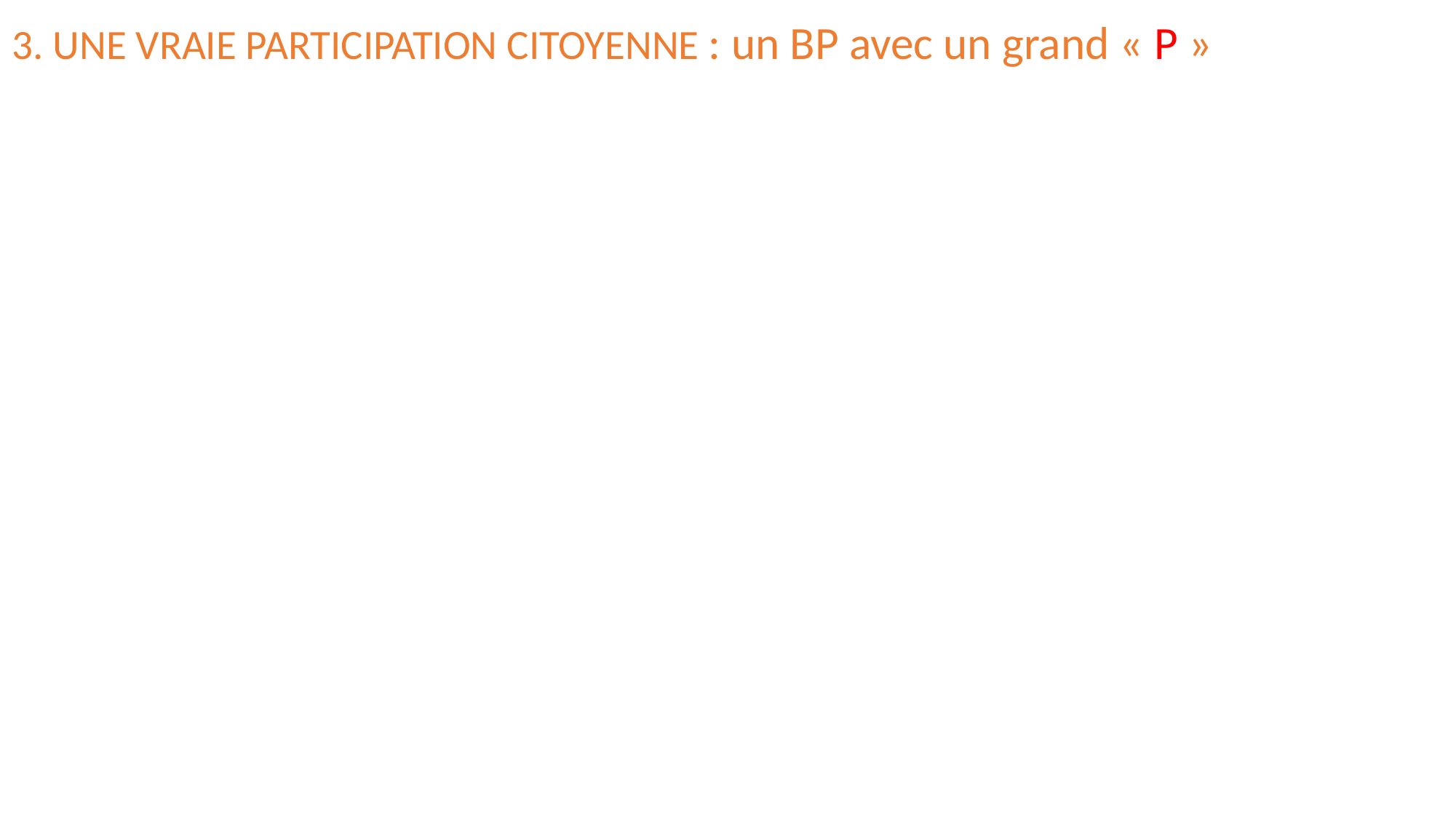

# 3. Une vraie participation citoyenne : un BP avec un grand « P »